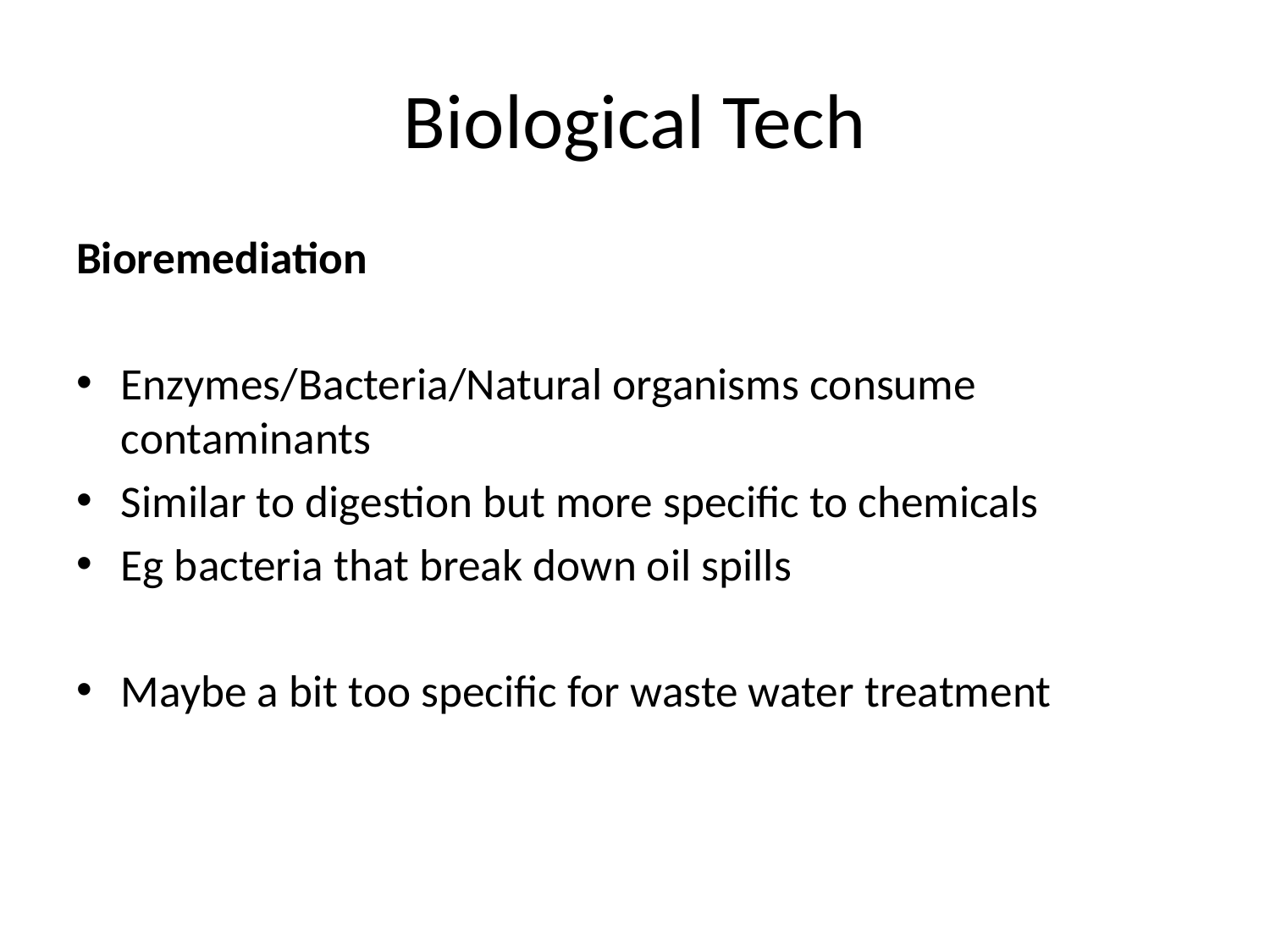

# Biological Tech
Bioremediation

Enzymes/Bacteria/Natural organisms consume contaminants
Similar to digestion but more specific to chemicals
Eg bacteria that break down oil spills

Maybe a bit too specific for waste water treatment